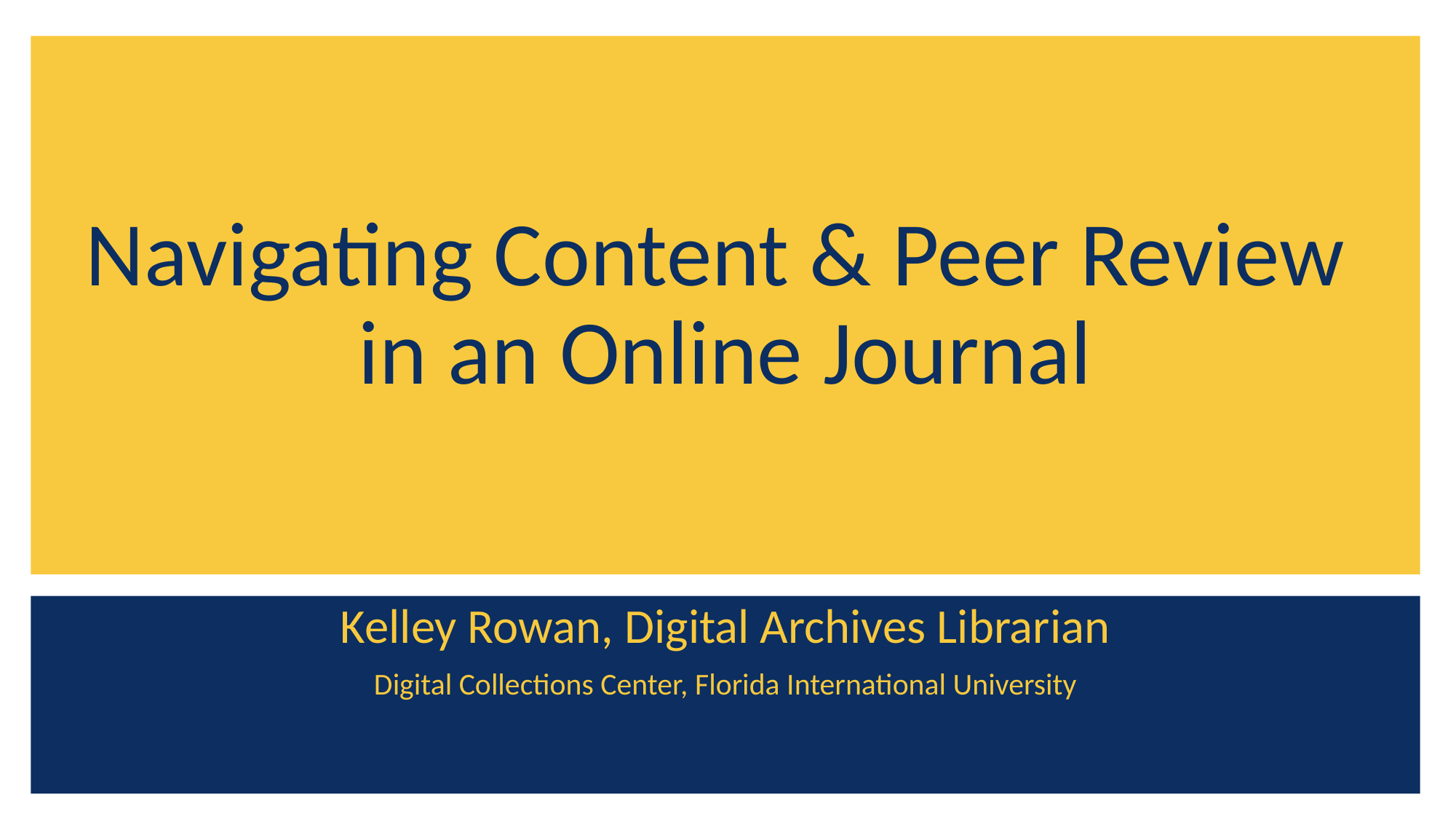

# Navigating Content & Peer Review in an Online Journal
Kelley Rowan, Digital Archives Librarian
Digital Collections Center, Florida International University